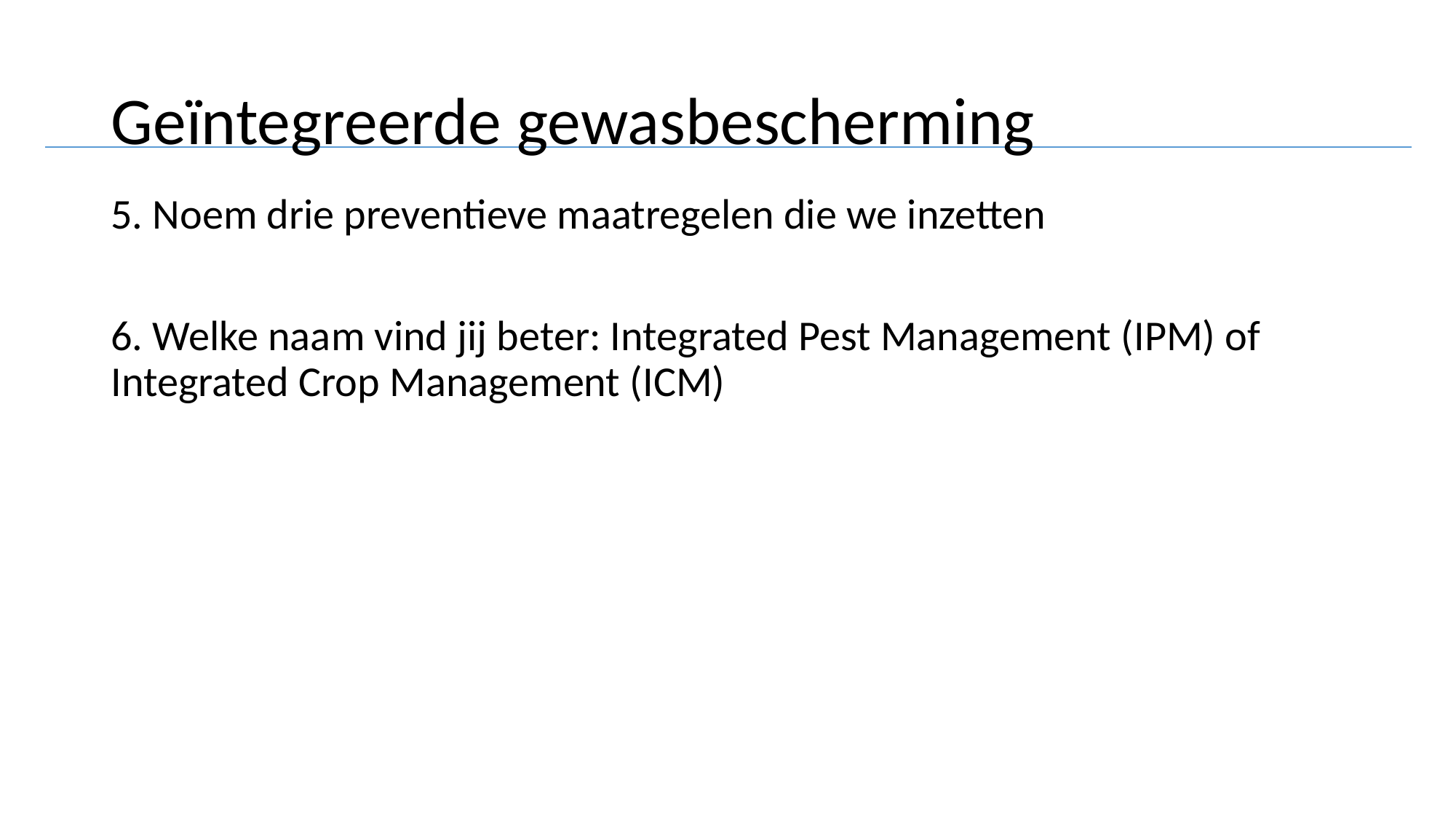

# Geïntegreerde gewasbescherming
5. Noem drie preventieve maatregelen die we inzetten

6. Welke naam vind jij beter: Integrated Pest Management (IPM) of Integrated Crop Management (ICM)